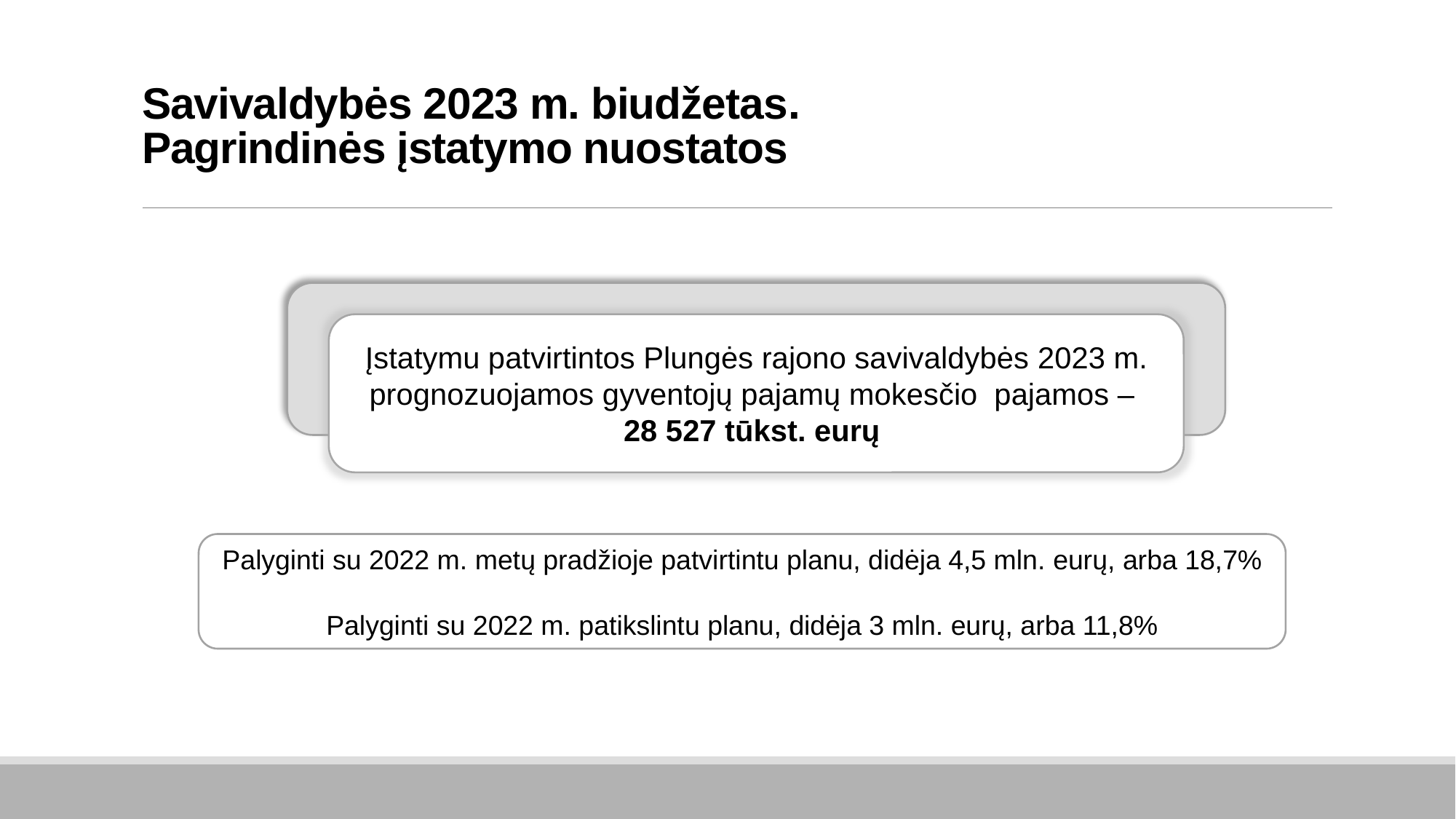

# Savivaldybės 2023 m. biudžetas. Pagrindinės įstatymo nuostatos

Įstatymu patvirtintos Plungės rajono savivaldybės 2023 m. prognozuojamos gyventojų pajamų mokesčio  pajamos –
28 527 tūkst. eurų
Palyginti su 2022 m. metų pradžioje patvirtintu planu, didėja 4,5 mln. eurų, arba 18,7%

Palyginti su 2022 m. patikslintu planu, didėja 3 mln. eurų, arba 11,8%